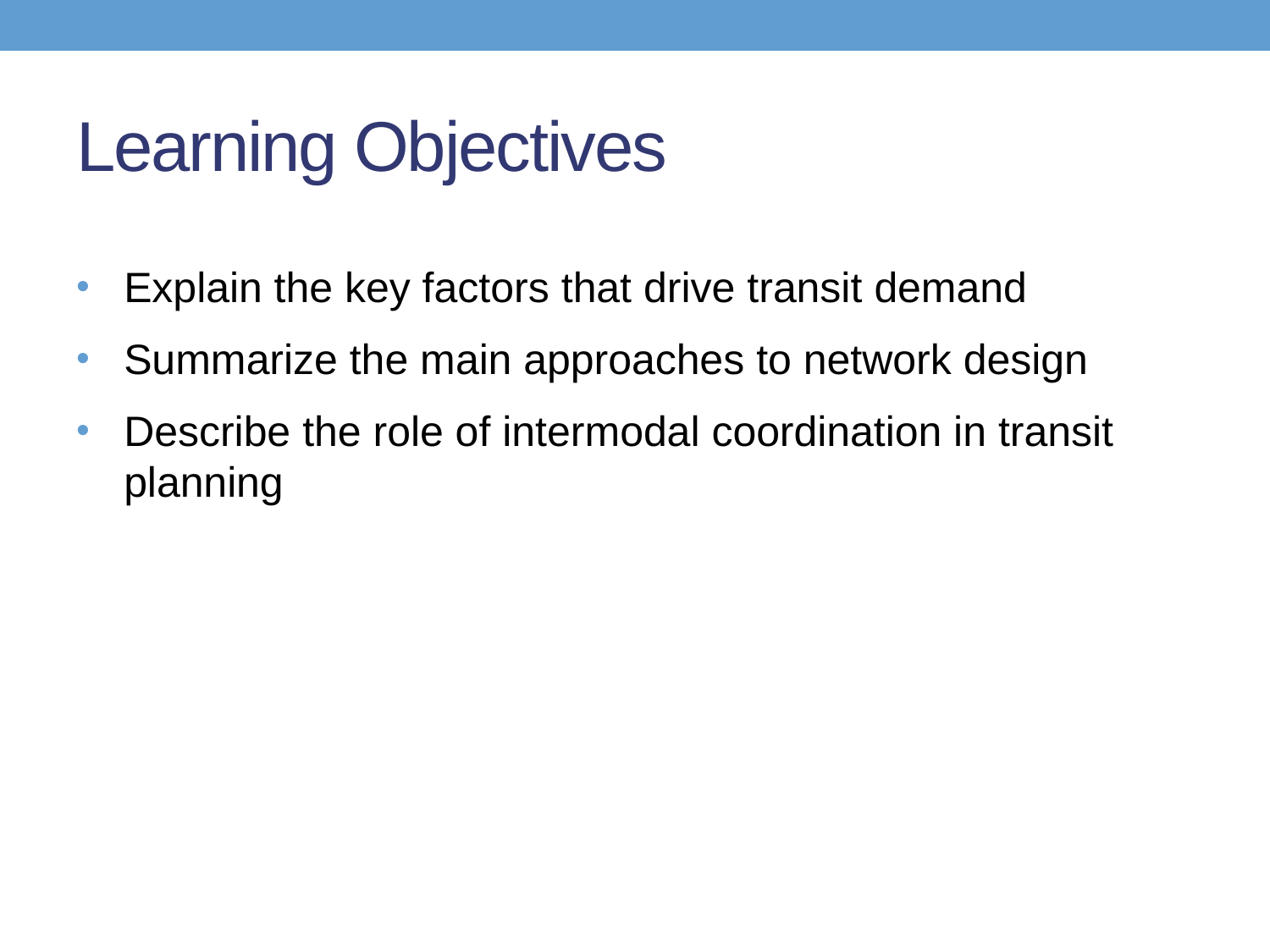

# Learning Objectives
Explain the key factors that drive transit demand
Summarize the main approaches to network design
Describe the role of intermodal coordination in transit planning